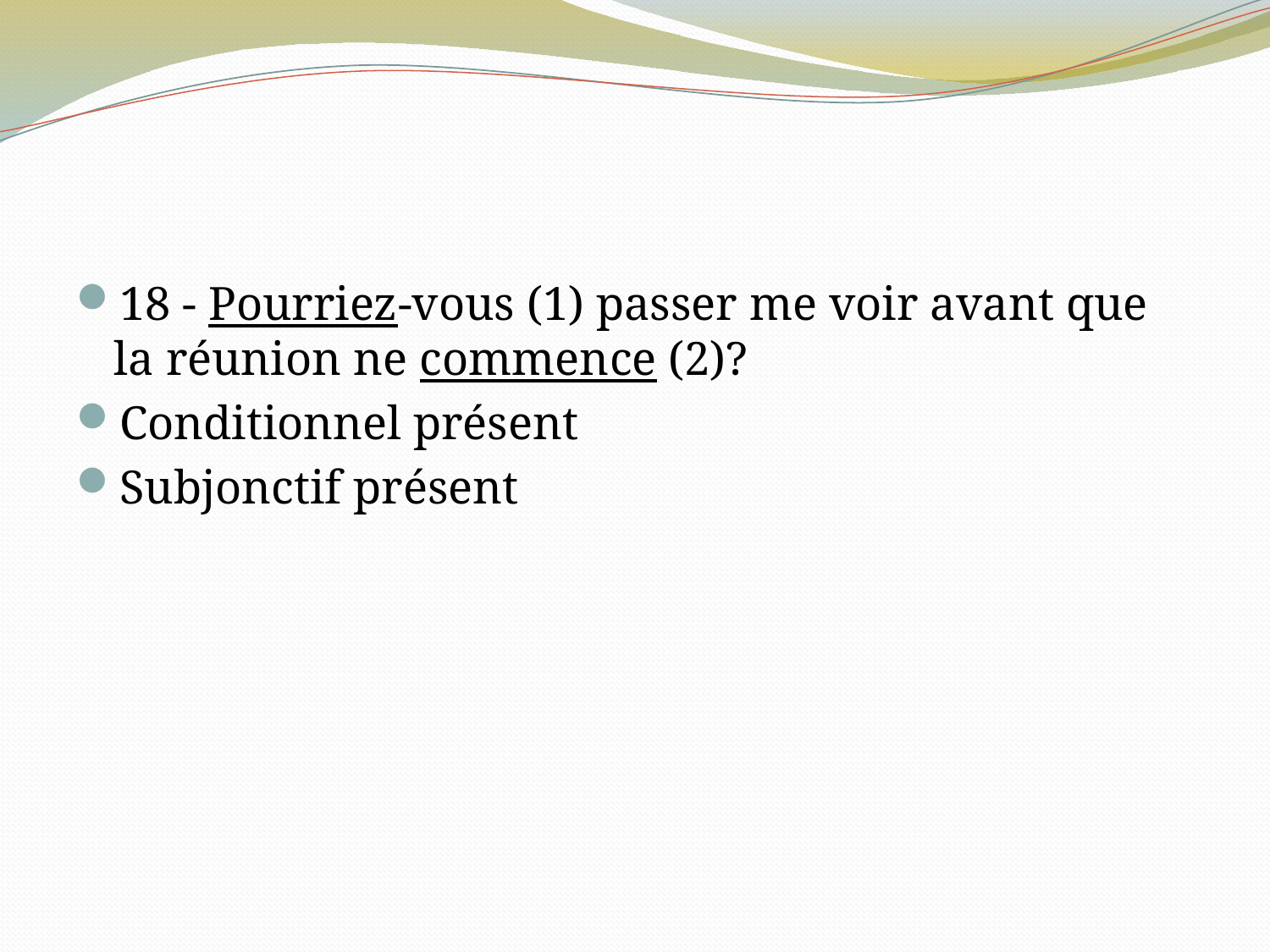

#
18 - Pourriez-vous (1) passer me voir avant que la réunion ne commence (2)?
Conditionnel présent
Subjonctif présent